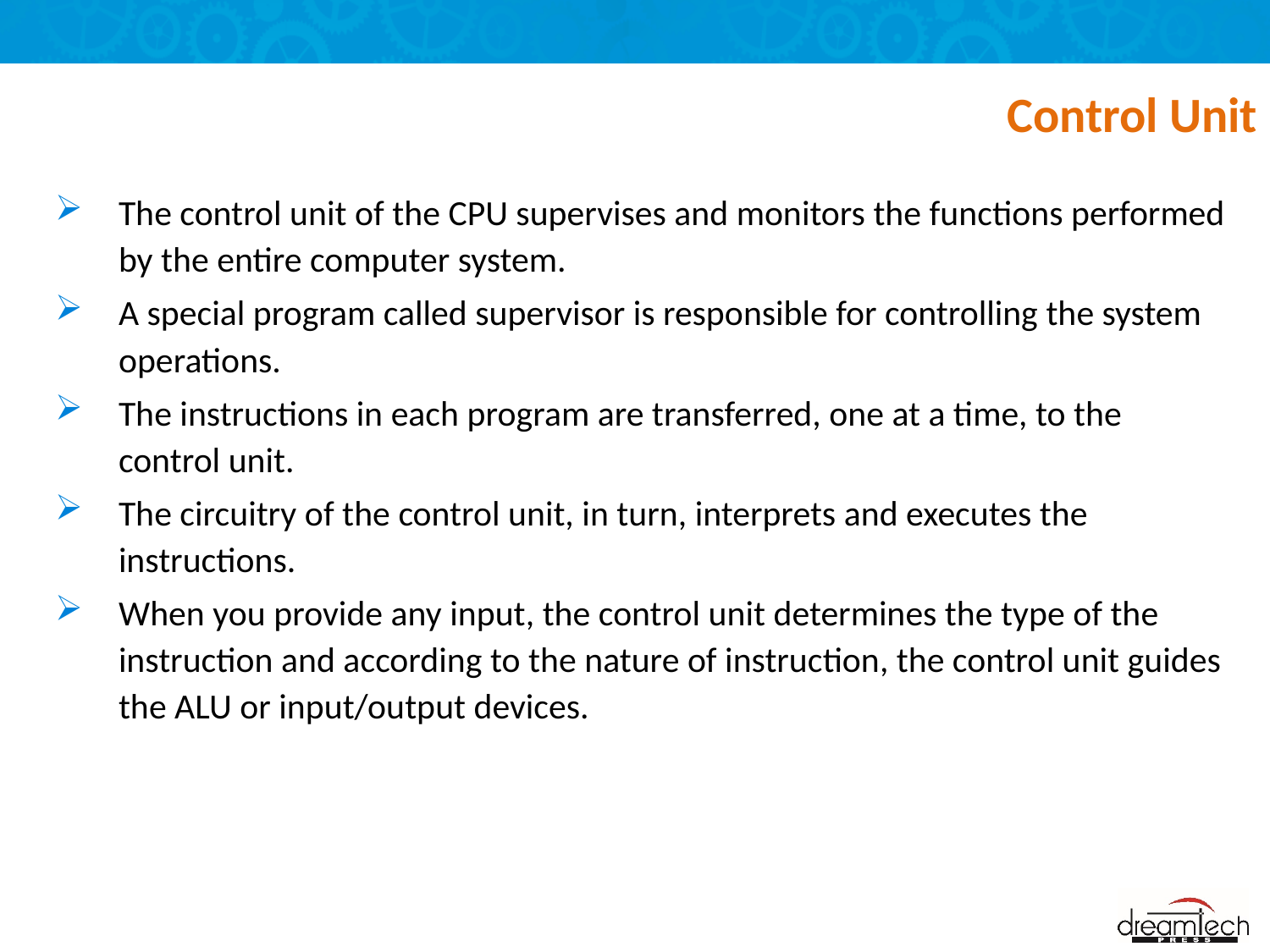

# Control Unit
The control unit of the CPU supervises and monitors the functions performed by the entire computer system.
A special program called supervisor is responsible for controlling the system operations.
The instructions in each program are transferred, one at a time, to the control unit.
The circuitry of the control unit, in turn, interprets and executes the instructions.
When you provide any input, the control unit determines the type of the instruction and according to the nature of instruction, the control unit guides the ALU or input/output devices.